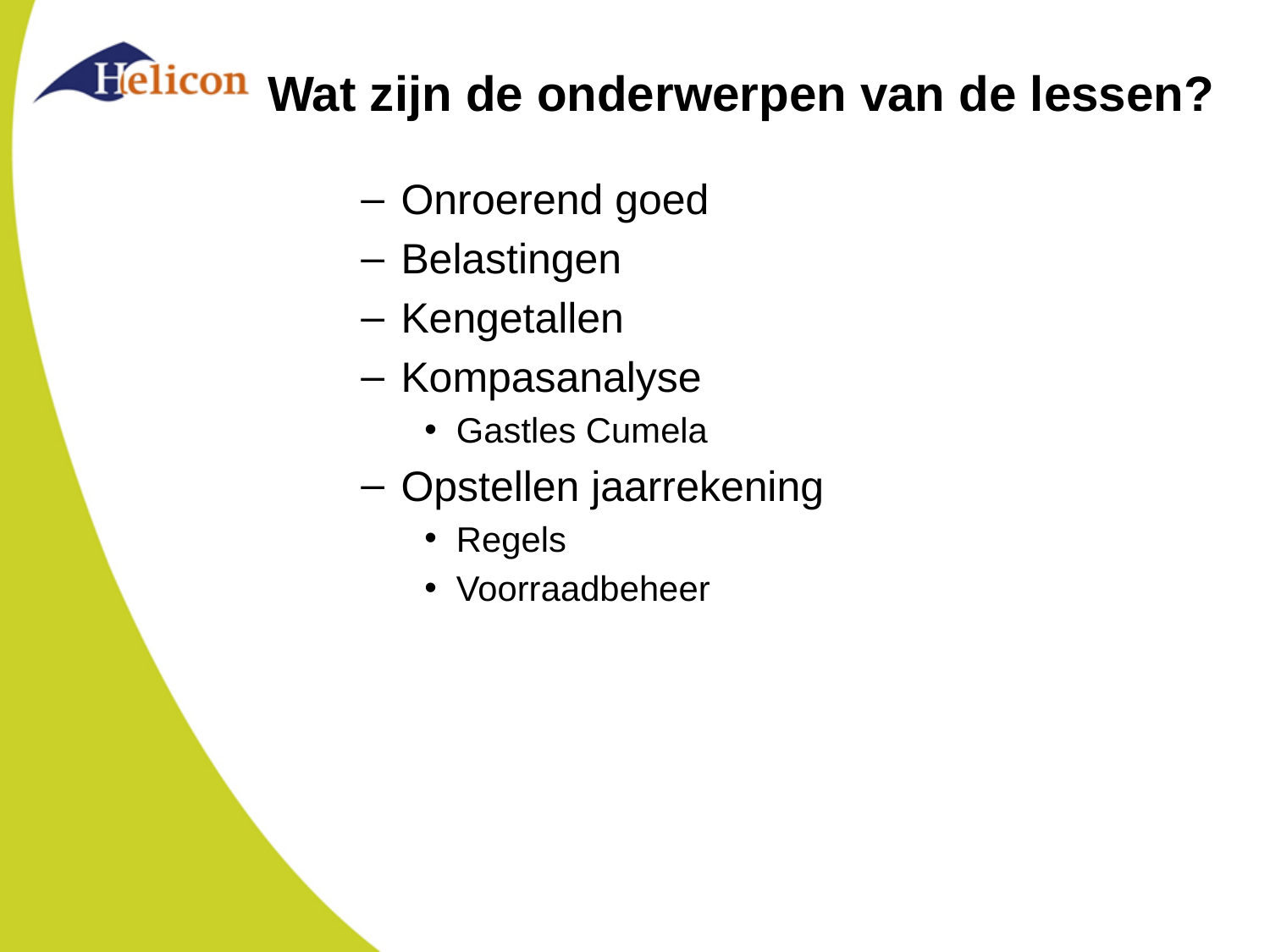

# Wat zijn de onderwerpen van de lessen?
Onroerend goed
Belastingen
Kengetallen
Kompasanalyse
Gastles Cumela
Opstellen jaarrekening
Regels
Voorraadbeheer